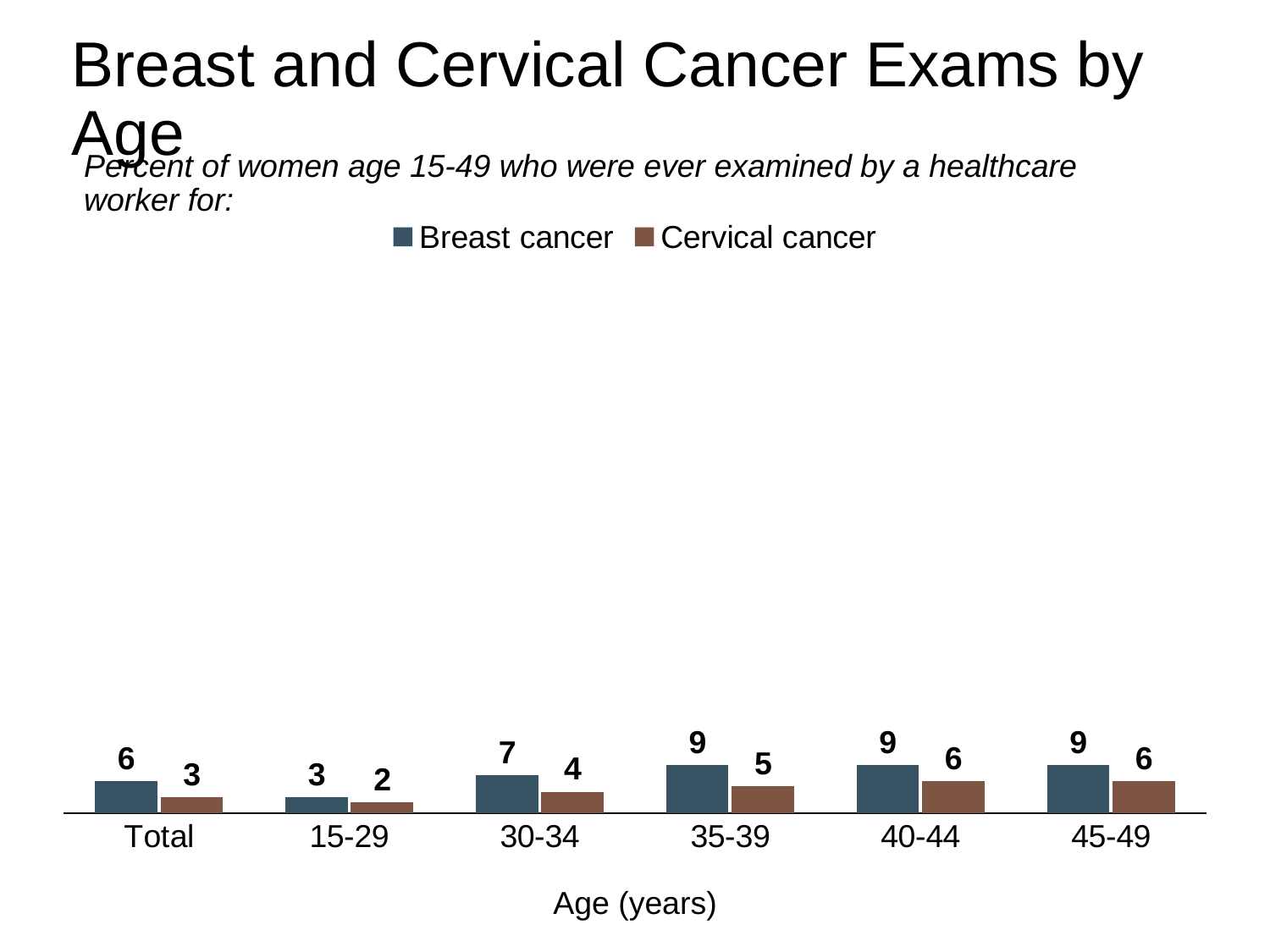

# Breast and Cervical Cancer Exams by Age
Percent of women age 15-49 who were ever examined by a healthcare worker for:

### Chart

| Category | Breast cancer | Cervical cancer |
|---|---|---|
| Total | 6.0 | 3.0 |
| 15-29 | 3.0 | 2.0 |
| 30-34 | 7.0 | 4.0 |
| 35-39 | 9.0 | 5.0 |
| 40-44 | 9.0 | 6.0 |
| 45-49 | 9.0 | 6.0 |
Age (years)